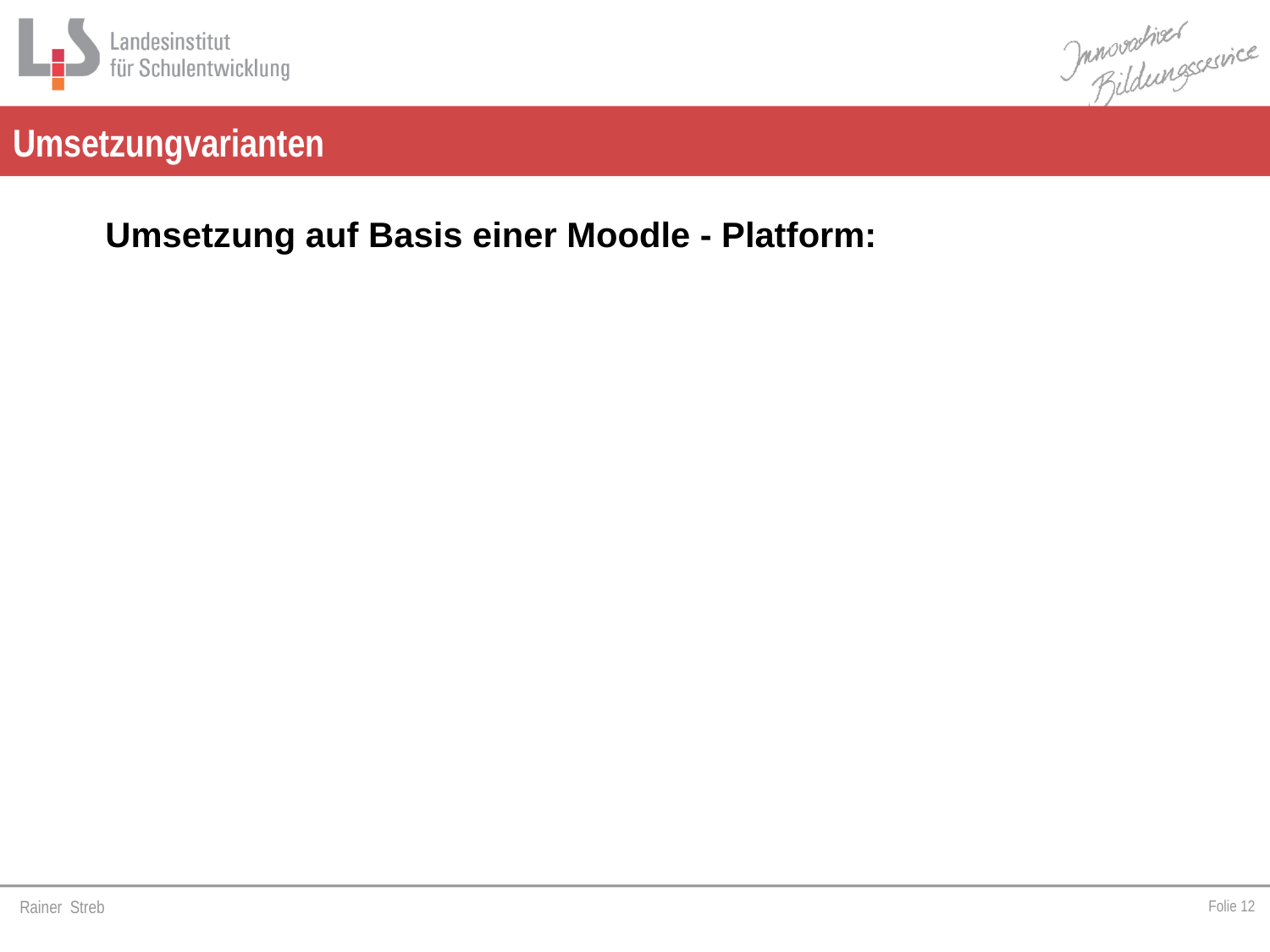

# Umsetzungvarianten
	Umsetzung auf Basis einer Moodle - Platform: